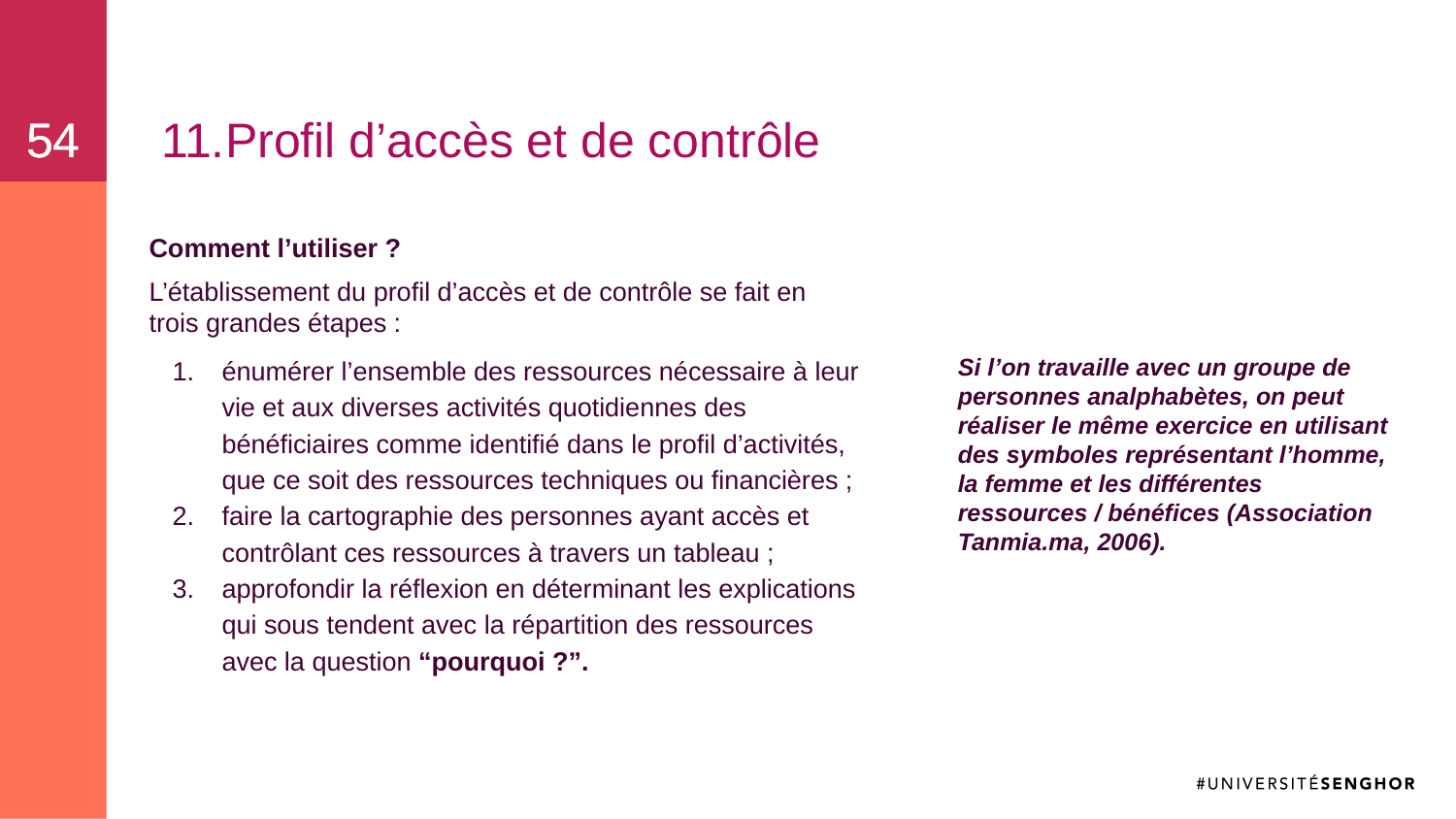

54
54
# Profil d’accès et de contrôle
Comment l’utiliser ?
L’établissement du profil d’accès et de contrôle se fait en trois grandes étapes :
énumérer l’ensemble des ressources nécessaire à leur vie et aux diverses activités quotidiennes des bénéficiaires comme identifié dans le profil d’activités, que ce soit des ressources techniques ou financières ;
faire la cartographie des personnes ayant accès et contrôlant ces ressources à travers un tableau ;
approfondir la réflexion en déterminant les explications qui sous tendent avec la répartition des ressources avec la question “pourquoi ?”.

Si l’on travaille avec un groupe de personnes analphabètes, on peut réaliser le même exercice en utilisant des symboles représentant l’homme, la femme et les différentes ressources / bénéfices (Association Tanmia.ma, 2006).